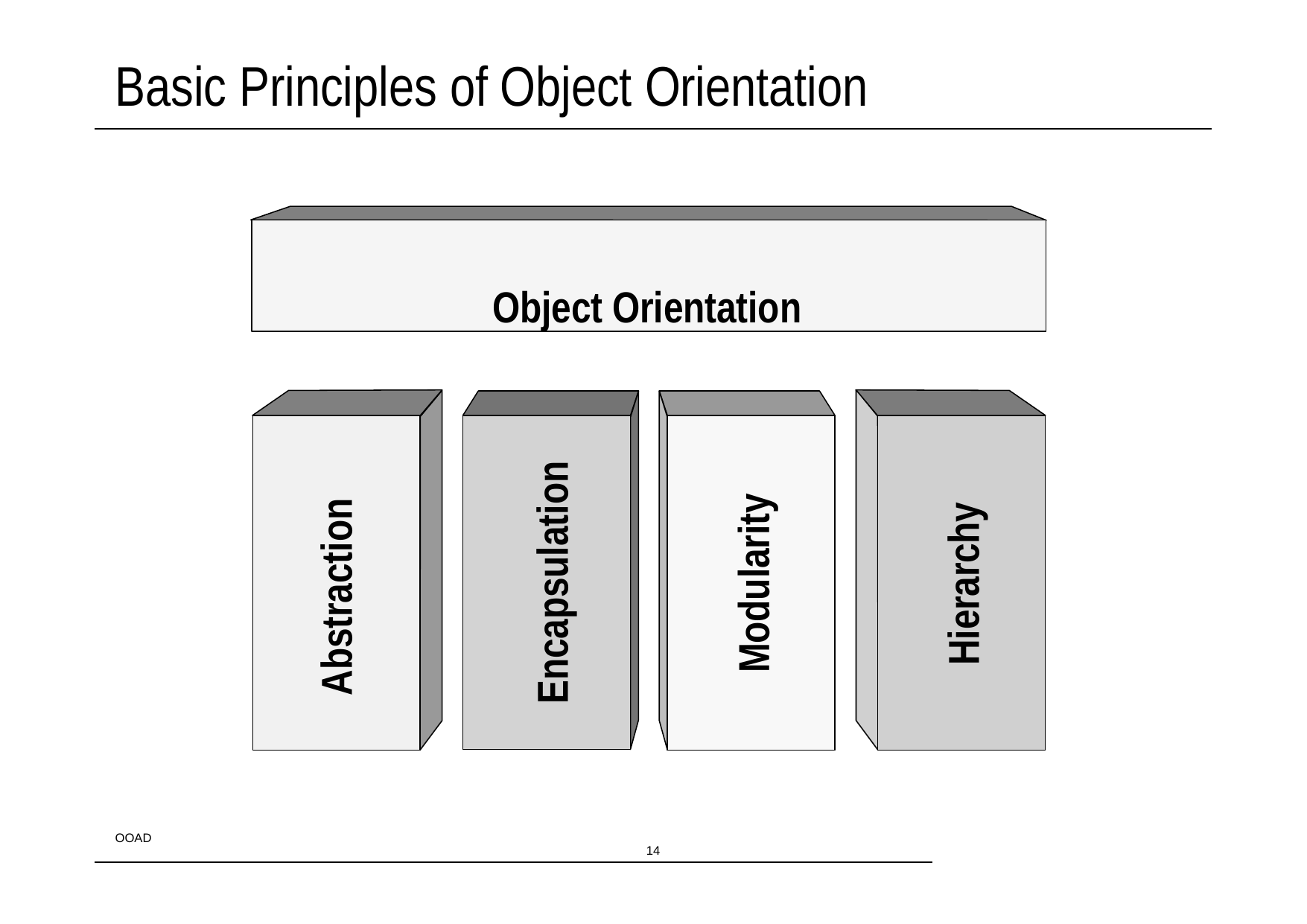

# Basic Principles of Object Orientation

Object Orientation

Abstraction

Encapsulation

Modularity

Hierarchy
OOAD
14